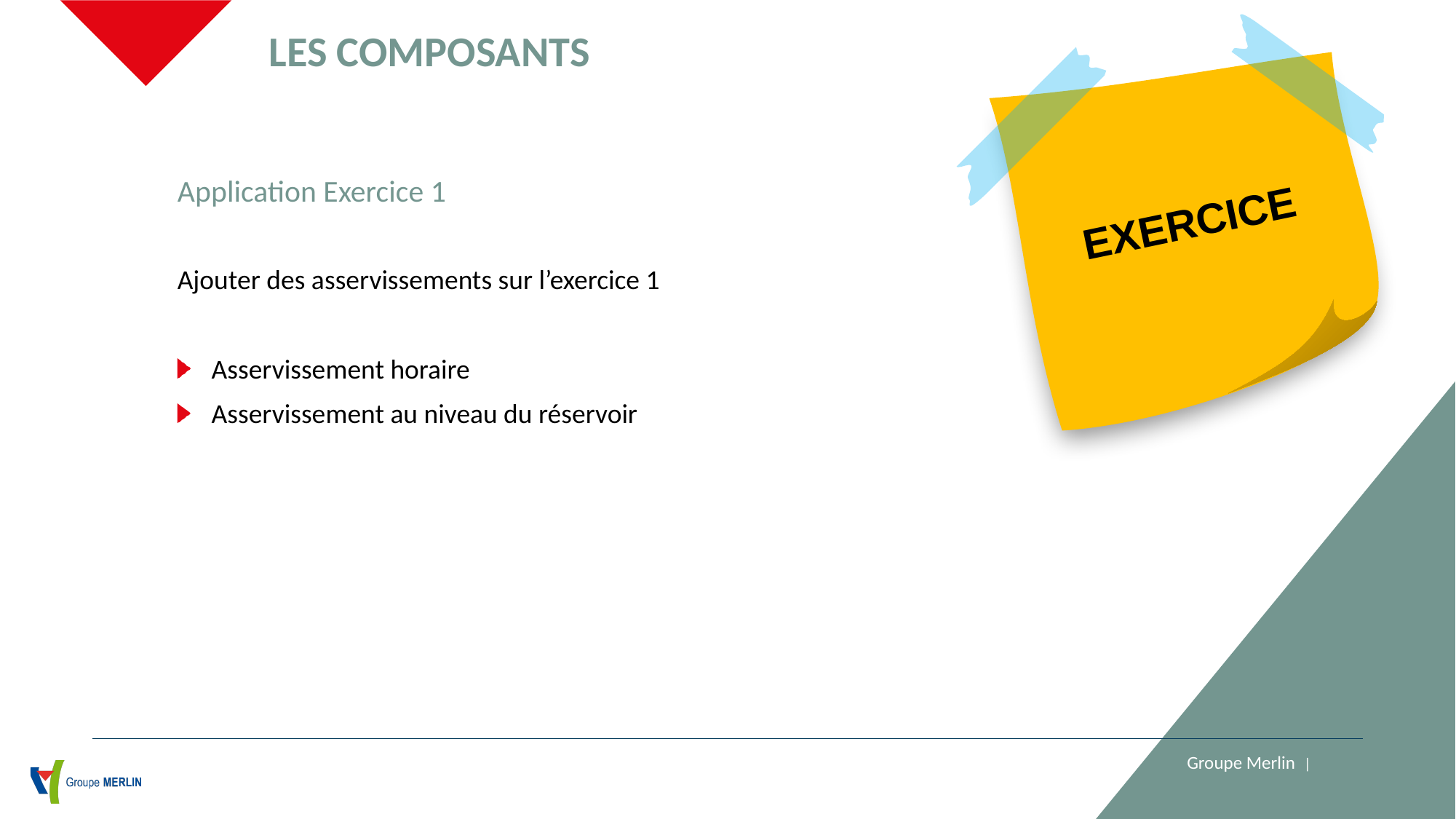

Les composants

EXERCICE
Application Exercice 1
Ajouter des asservissements sur l’exercice 1

Asservissement horaire
Asservissement au niveau du réservoir